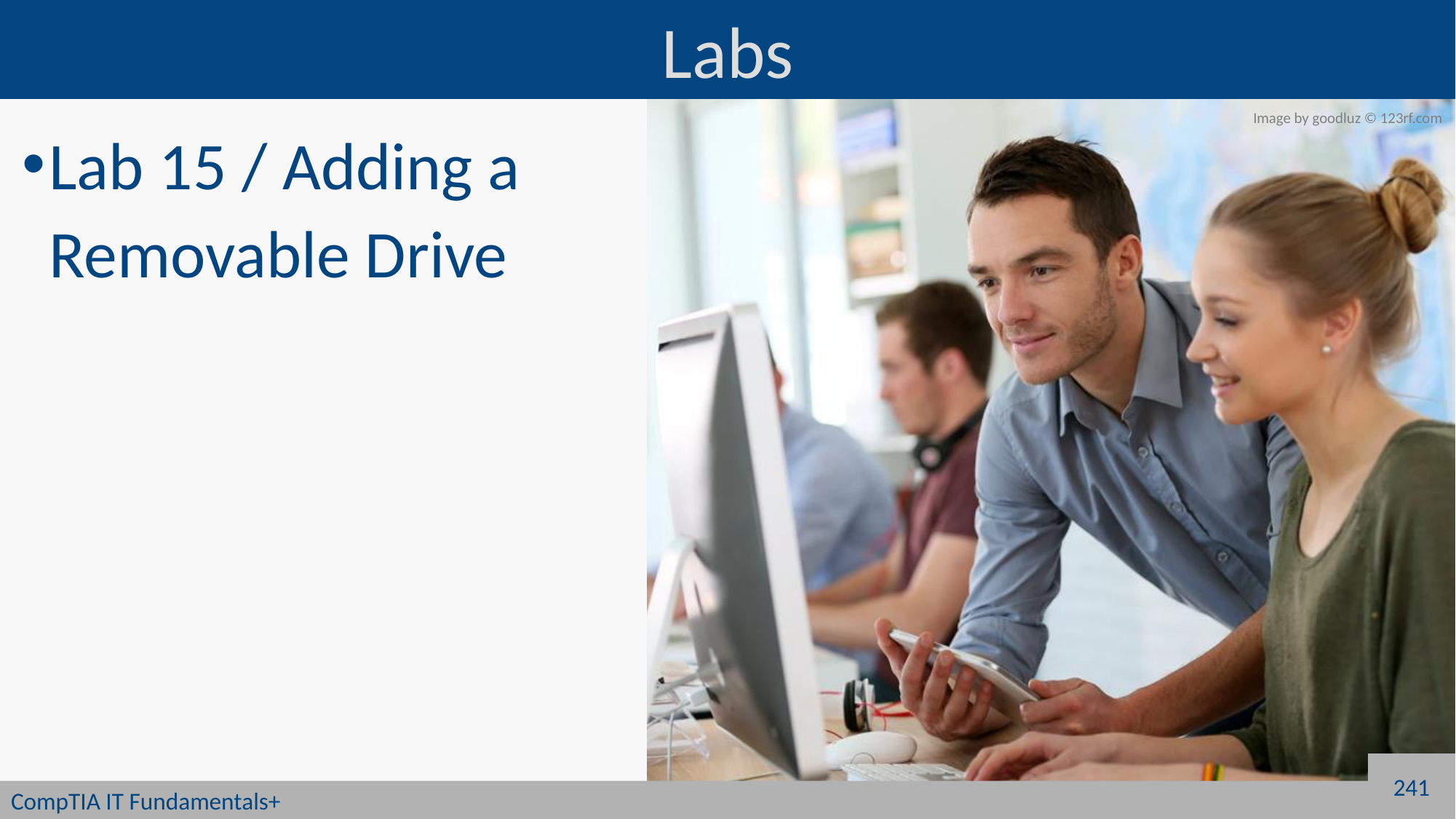

Lab 15 / Adding a Removable Drive
241
CompTIA IT Fundamentals+